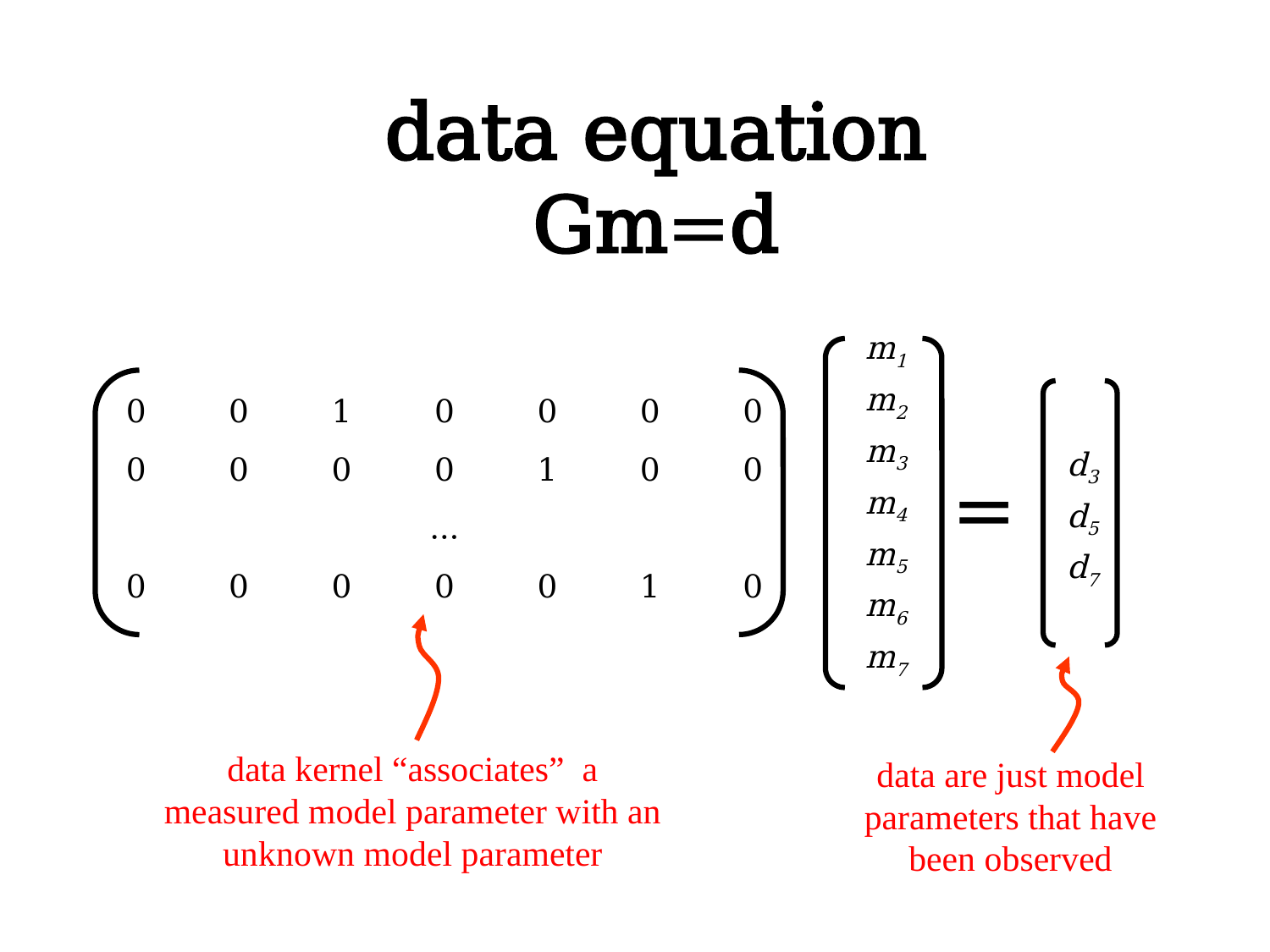

# data equation Gm=d
| m1 |
| --- |
| m2 |
| m3 |
| m4 |
| m5 |
| m6 |
| m7 |

| 0 | 0 | 1 | 0 | 0 | 0 | 0 |
| --- | --- | --- | --- | --- | --- | --- |
| 0 | 0 | 0 | 0 | 1 | 0 | 0 |
|  |  |  | … |  |  |  |
| 0 | 0 | 0 | 0 | 0 | 1 | 0 |
=
| d3 |
| --- |
| d5 |
| d7 |

data kernel “associates”  a measured model parameter with an unknown model parameter
data are just model parameters that have been observed